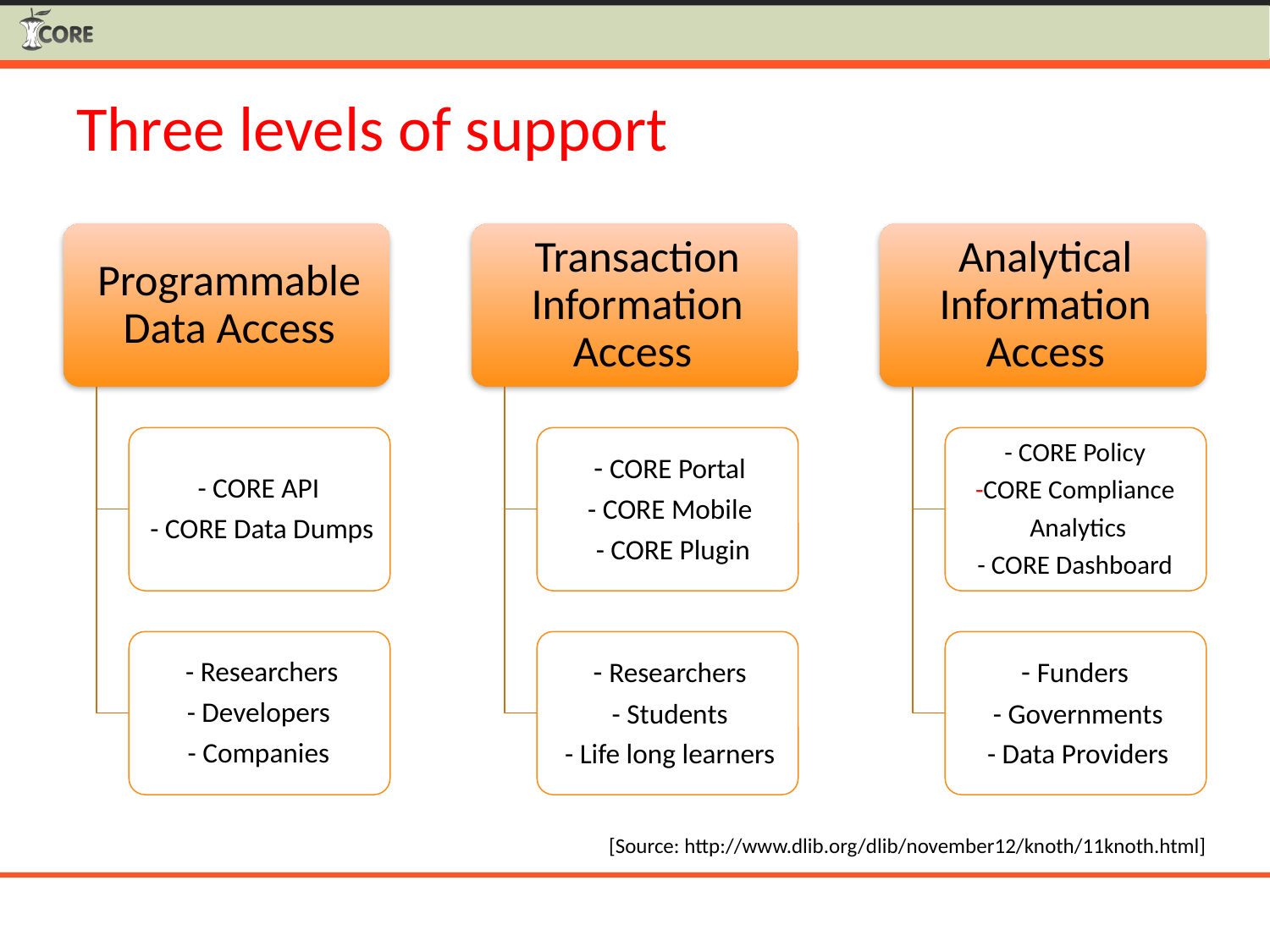

# Three levels of support
Programmable Data Access
- CORE API
- CORE Data Dumps
- Researchers
- Developers
- Companies
Transaction Information Access
- CORE Portal
- CORE Mobile
 - CORE Plugin
- Researchers
- Students
- Life long learners
Analytical Information Access
- CORE Policy
-CORE Compliance
Analytics
- CORE Dashboard
- Funders
- Governments
- Data Providers
[Source: http://www.dlib.org/dlib/november12/knoth/11knoth.html]